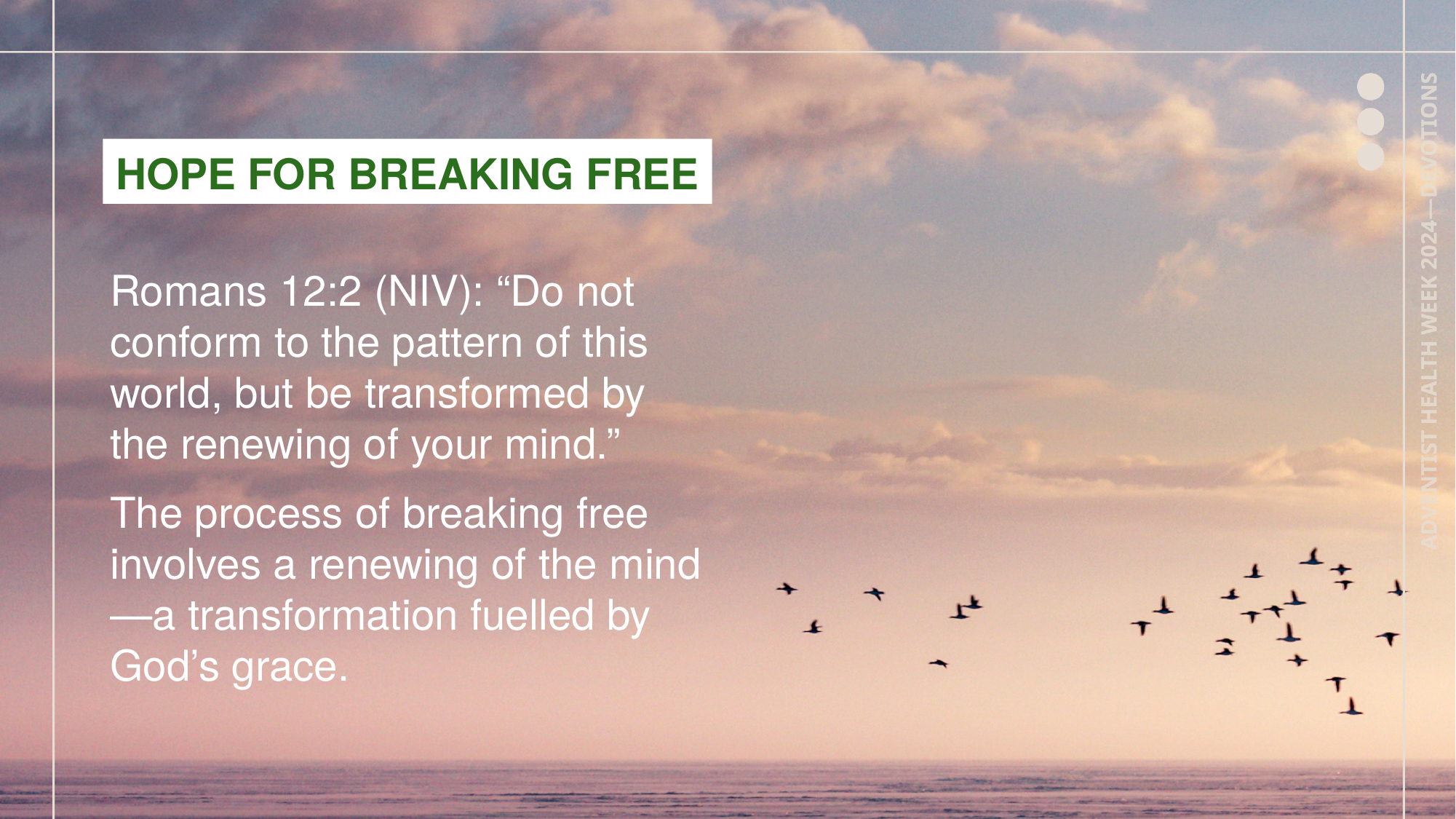

HOPE FOR BREAKING FREE
Romans 12:2 (NIV): “Do not conform to the pattern of this world, but be transformed by the renewing of your mind.”
The process of breaking free involves a renewing of the mind—a transformation fuelled by God’s grace.